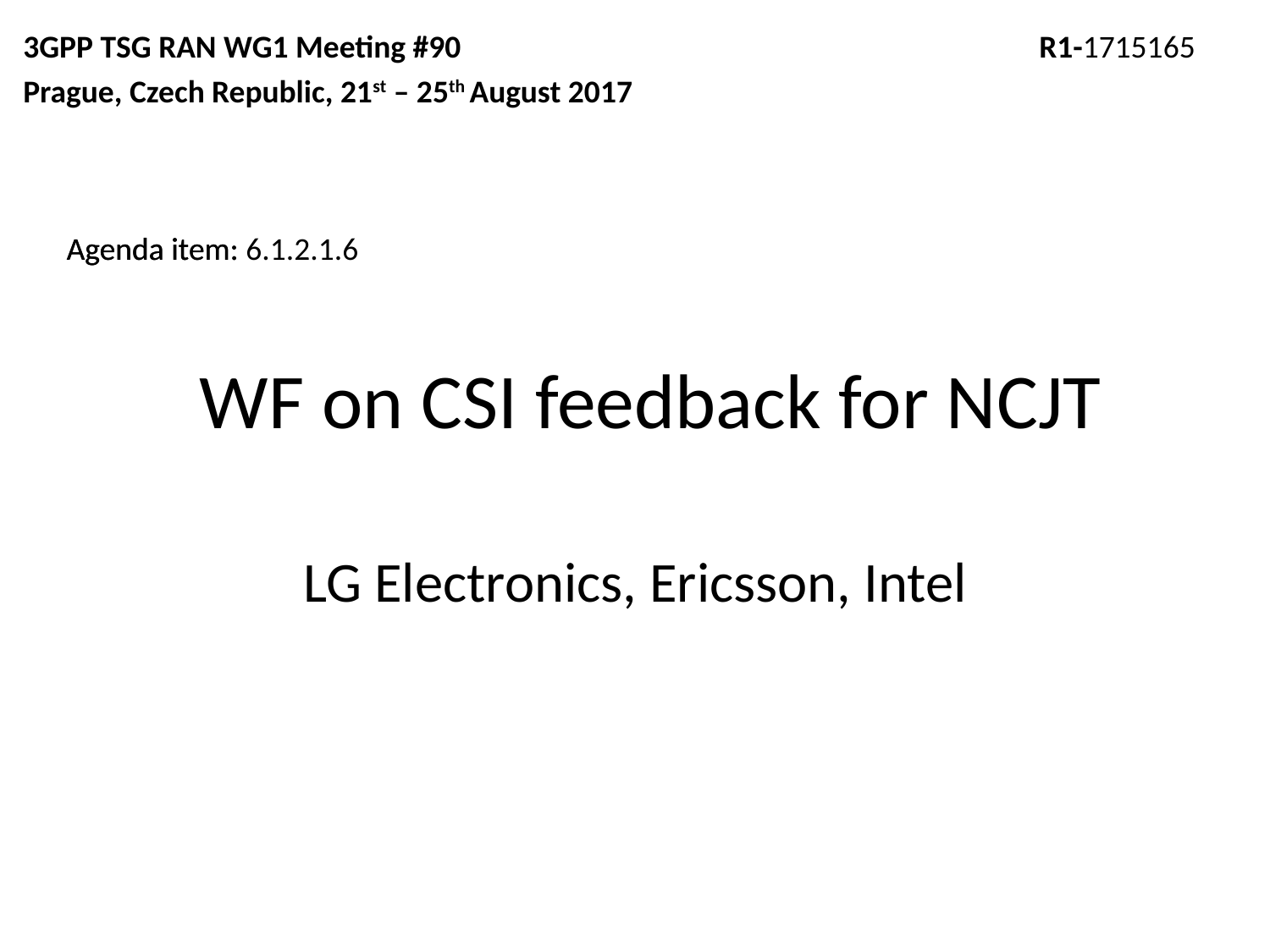

3GPP TSG RAN WG1 Meeting #90					R1-1715165
Prague, Czech Republic, 21st – 25th August 2017
Agenda item:
Agenda item: 6.1.2.1.6
# WF on CSI feedback for NCJT
LG Electronics, Ericsson, Intel